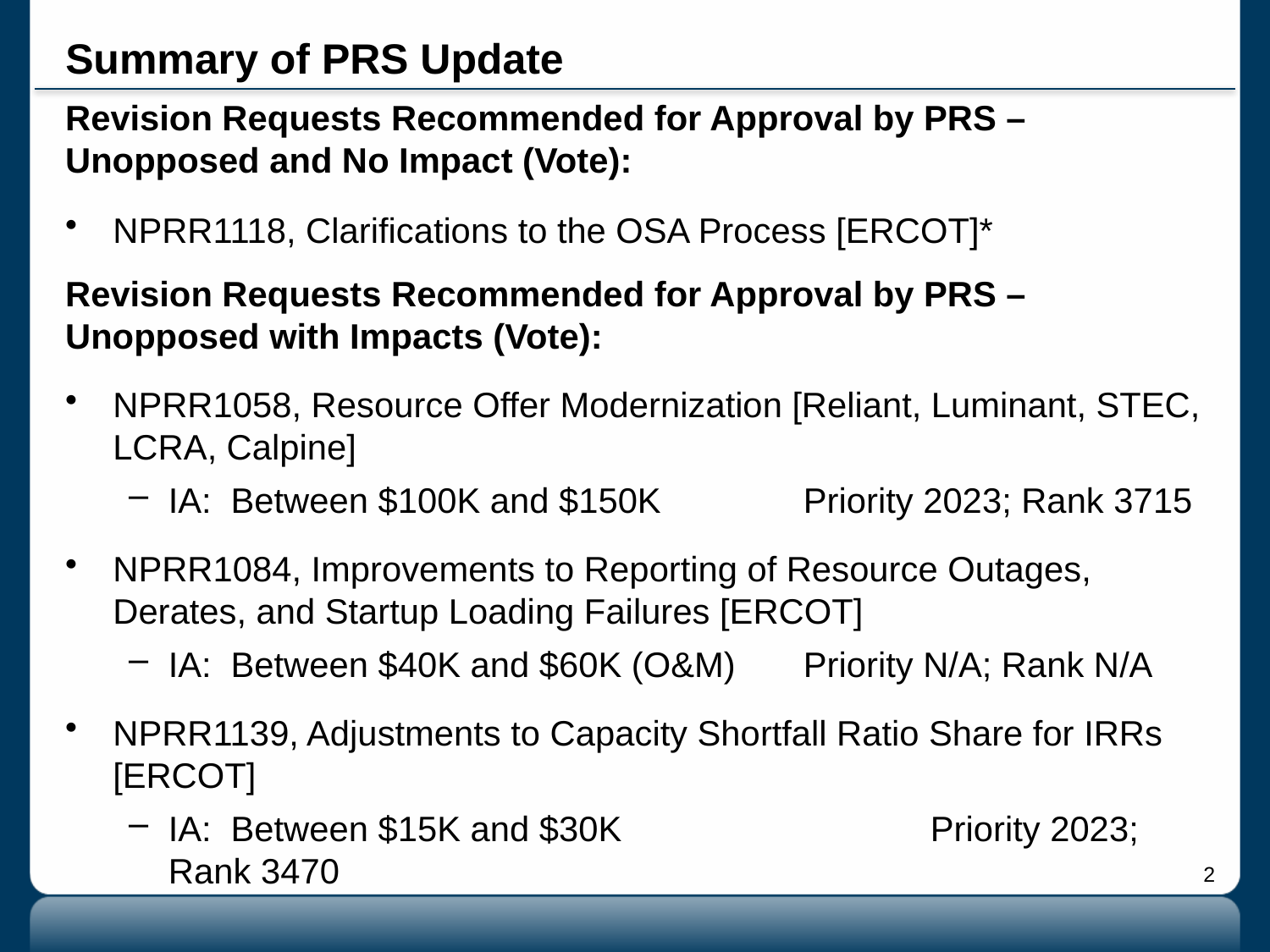

# Summary of PRS Update
Revision Requests Recommended for Approval by PRS – Unopposed and No Impact (Vote):
NPRR1118, Clarifications to the OSA Process [ERCOT]*
Revision Requests Recommended for Approval by PRS – Unopposed with Impacts (Vote):
NPRR1058, Resource Offer Modernization [Reliant, Luminant, STEC, LCRA, Calpine]
IA:  Between $100K and $150K		Priority 2023; Rank 3715
NPRR1084, Improvements to Reporting of Resource Outages, Derates, and Startup Loading Failures [ERCOT]
IA:  Between $40K and $60K (O&M)	Priority N/A; Rank N/A
NPRR1139, Adjustments to Capacity Shortfall Ratio Share for IRRs [ERCOT]
IA:  Between $15K and $30K			Priority 2023; Rank 3470